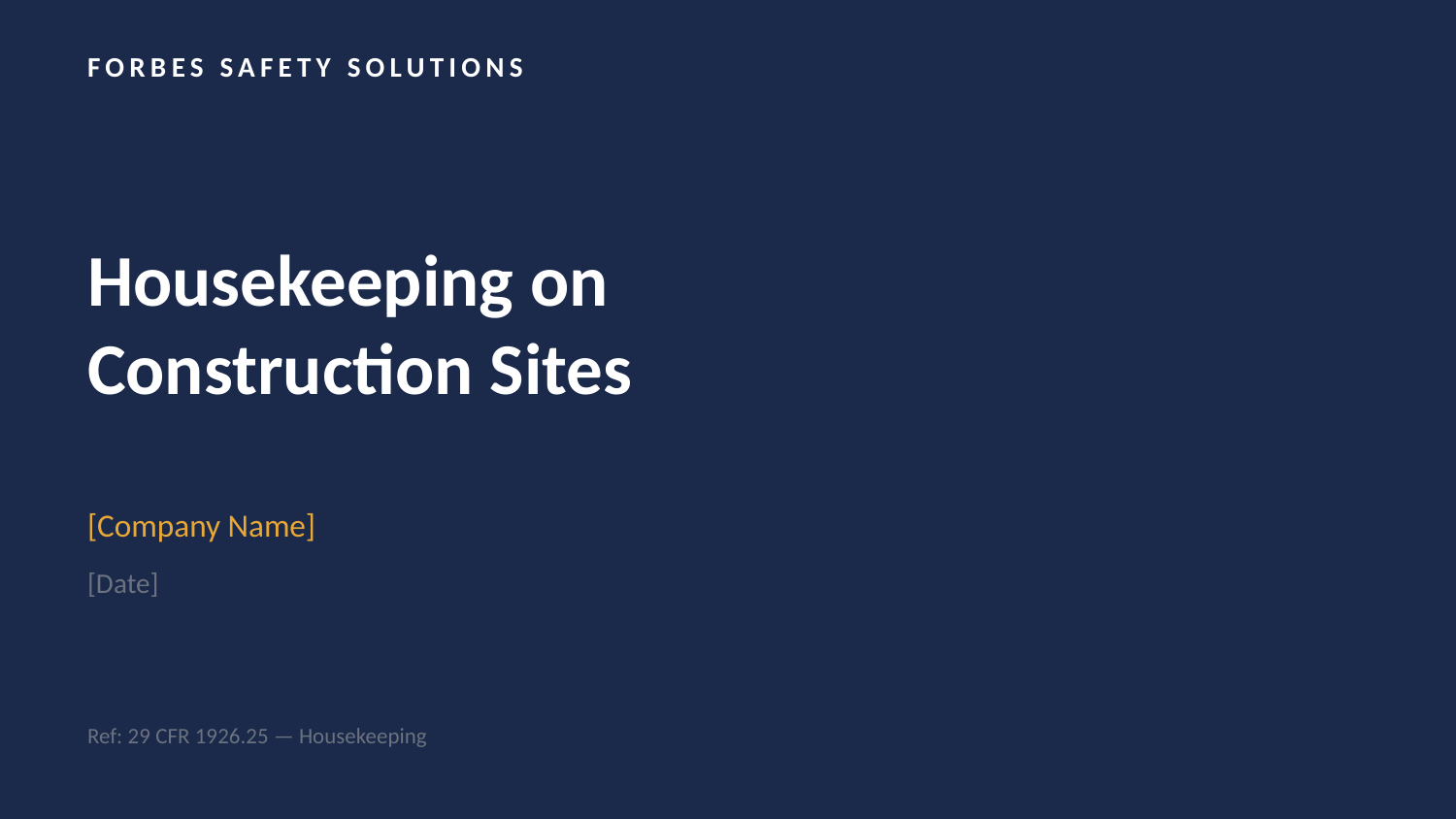

FORBES SAFETY SOLUTIONS
Housekeeping on
Construction Sites
[Company Name]
[Date]
Ref: 29 CFR 1926.25 — Housekeeping